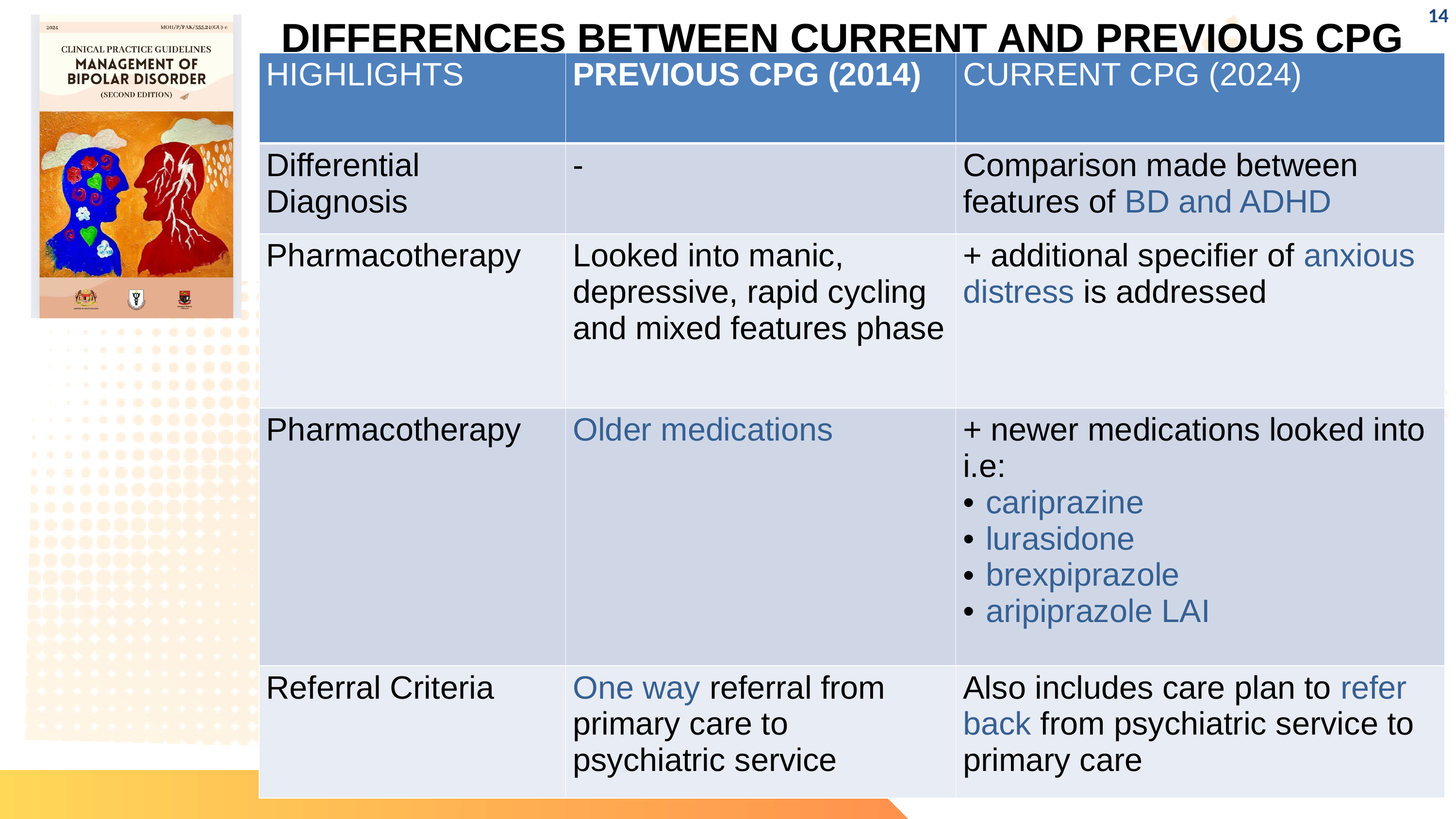

14
DIFFERENCES BETWEEN CURRENT AND PREVIOUS CPG

| HIGHLIGHTS | PREVIOUS CPG (2014) | CURRENT CPG (2024) |
| --- | --- | --- |
| Differential Diagnosis | - | Comparison made between features of BD and ADHD |
| Pharmacotherapy | Looked into manic, depressive, rapid cycling and mixed features phase | + additional specifier of anxious distress is addressed |
| Pharmacotherapy | Older medications | + newer medications looked into i.e: cariprazine lurasidone brexpiprazole aripiprazole LAI |
| Referral Criteria | One way referral from primary care to psychiatric service | Also includes care plan to refer back from psychiatric service to primary care |